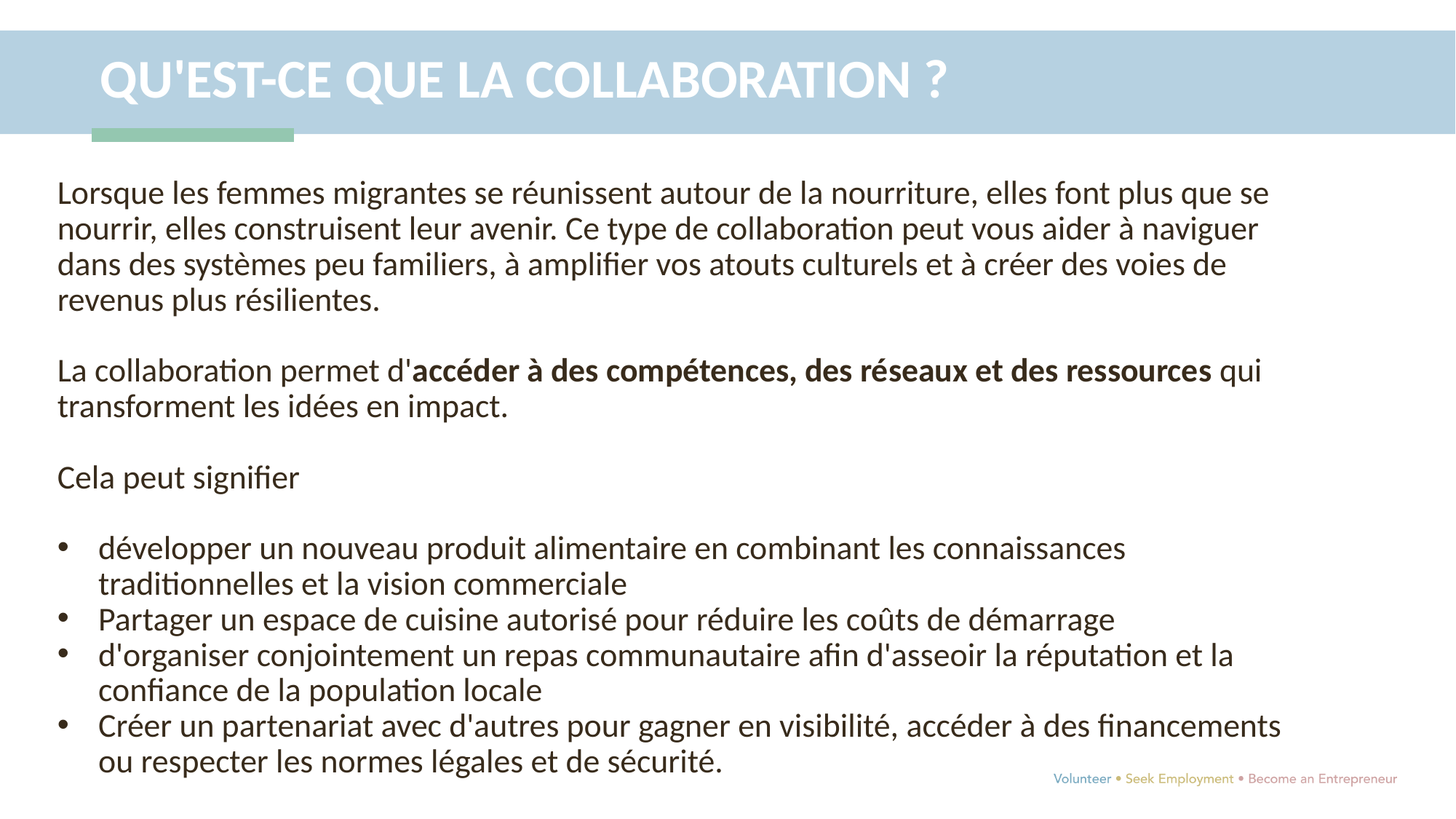

QU'EST-CE QUE LA COLLABORATION ?
Lorsque les femmes migrantes se réunissent autour de la nourriture, elles font plus que se nourrir, elles construisent leur avenir. Ce type de collaboration peut vous aider à naviguer dans des systèmes peu familiers, à amplifier vos atouts culturels et à créer des voies de revenus plus résilientes.

La collaboration permet d'accéder à des compétences, des réseaux et des ressources qui transforment les idées en impact.

Cela peut signifier

développer un nouveau produit alimentaire en combinant les connaissances traditionnelles et la vision commerciale
Partager un espace de cuisine autorisé pour réduire les coûts de démarrage
d'organiser conjointement un repas communautaire afin d'asseoir la réputation et la confiance de la population locale
Créer un partenariat avec d'autres pour gagner en visibilité, accéder à des financements ou respecter les normes légales et de sécurité.